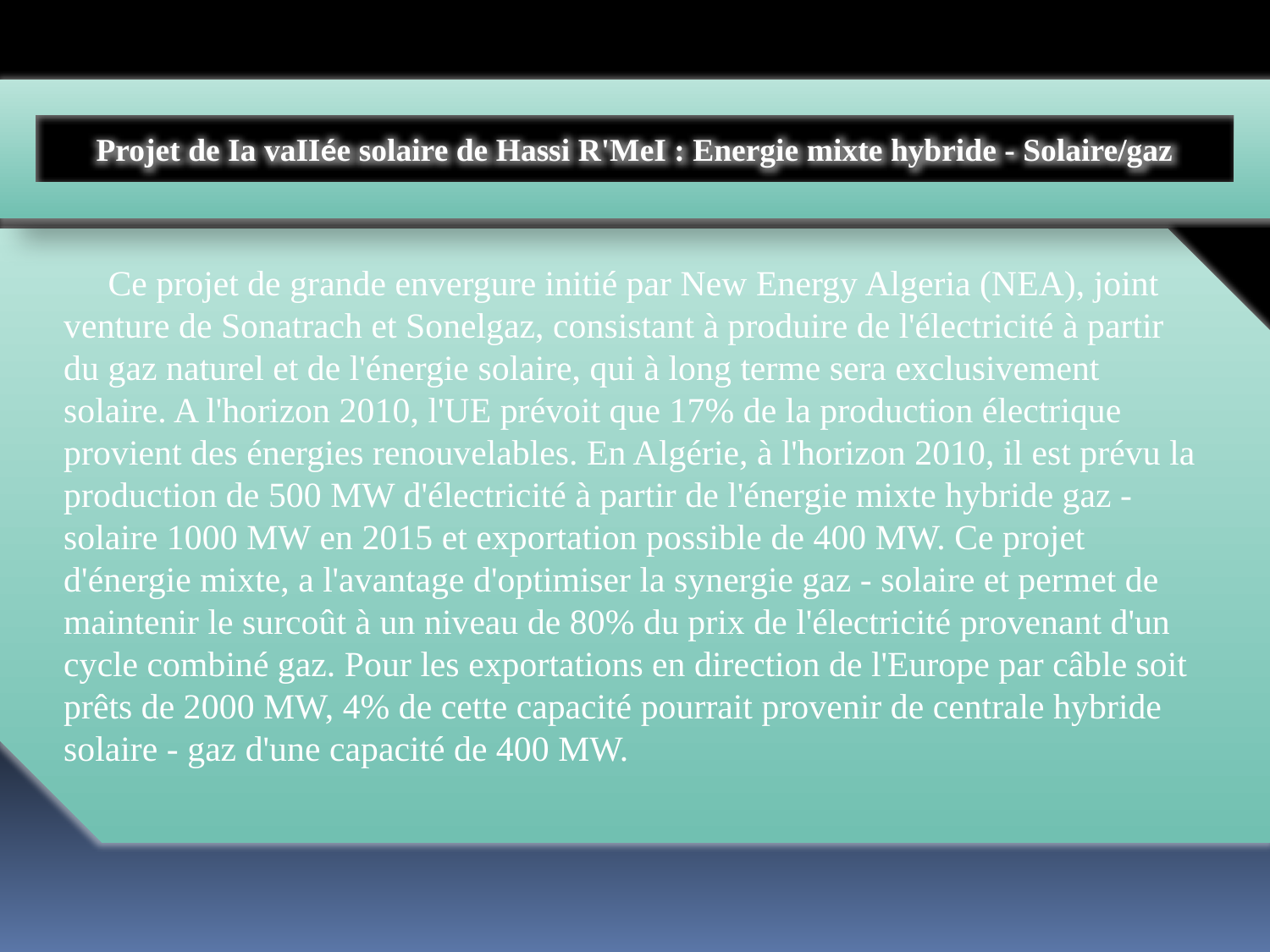

Projet de Ia vaIIée solaire de Hassi R'MeI : Energie mixte hybride - Solaire/gaz
     Ce projet de grande envergure initié par New Energy Algeria (NEA), joint venture de Sonatrach et Sonelgaz, consistant à produire de l'électricité à partir du gaz naturel et de l'énergie solaire, qui à long terme sera exclusivement solaire. A l'horizon 2010, l'UE prévoit que 17% de la production électrique provient des énergies renouvelables. En Algérie, à l'horizon 2010, il est prévu la production de 500 MW d'électricité à partir de l'énergie mixte hybride gaz - solaire 1000 MW en 2015 et exportation possible de 400 MW. Ce projet d'énergie mixte, a l'avantage d'optimiser la synergie gaz - solaire et permet de maintenir le surcoût à un niveau de 80% du prix de l'électricité provenant d'un cycle combiné gaz. Pour les exportations en direction de l'Europe par câble soit prêts de 2000 MW, 4% de cette capacité pourrait provenir de centrale hybride solaire - gaz d'une capacité de 400 MW.